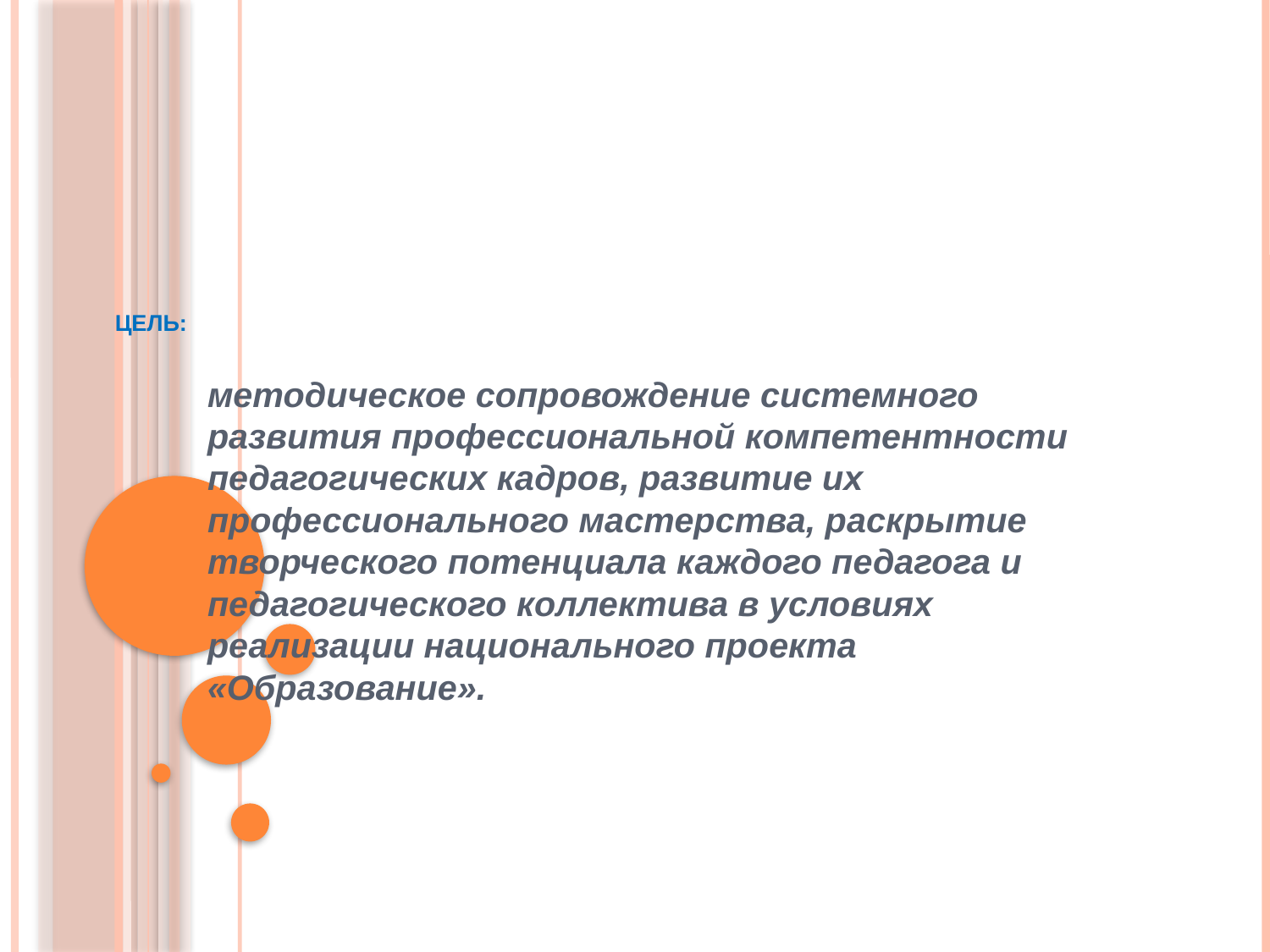

# Цель:
методическое сопровождение системного развития профессиональной компетентности педагогических кадров, развитие их профессионального мастерства, раскрытие творческого потенциала каждого педагога и педагогического коллектива в условиях реализации национального проекта «Образование».